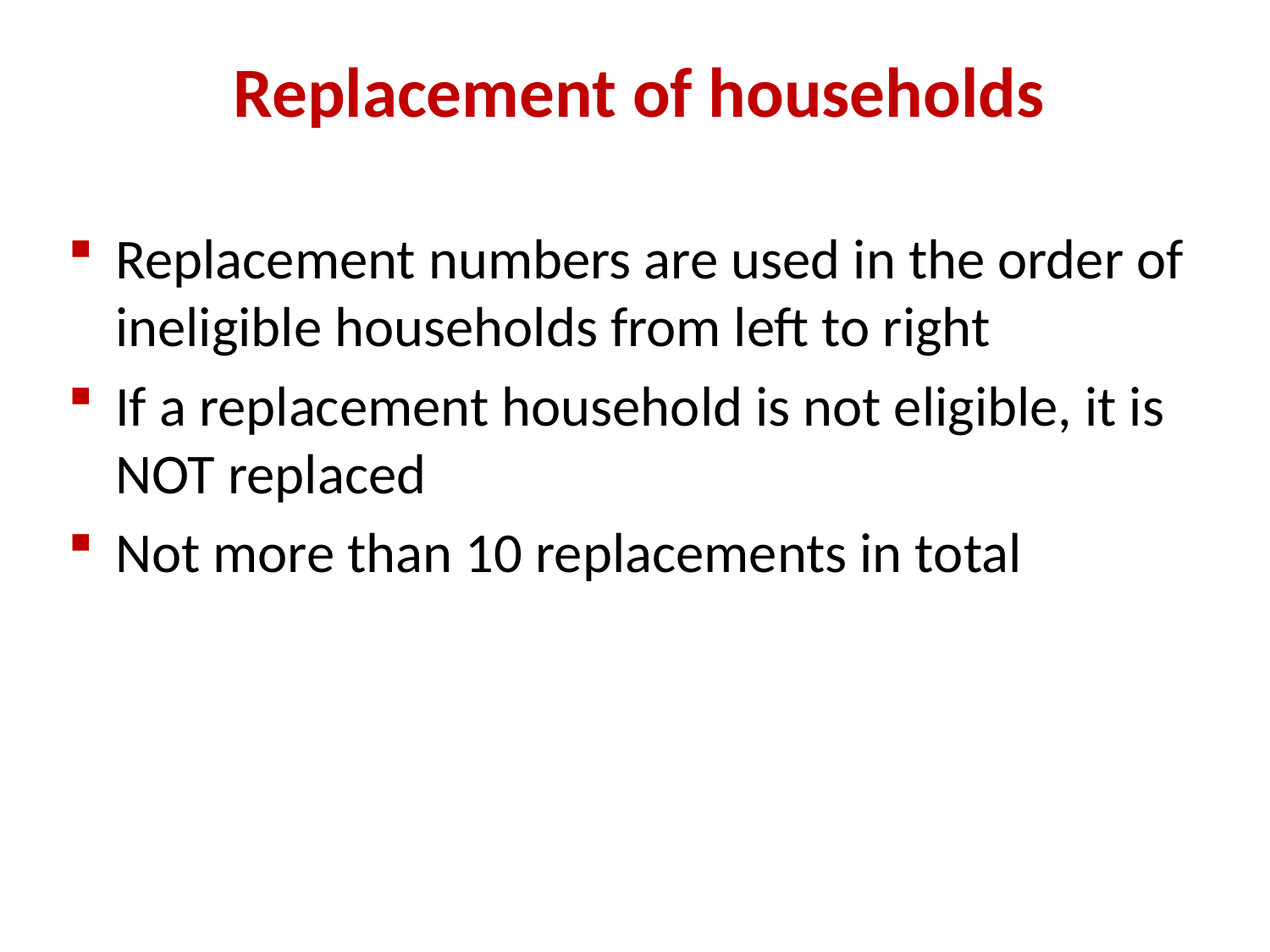

Replacement of households
Replacement numbers are used in the order of ineligible households from left to right
If a replacement household is not eligible, it is NOT replaced
Not more than 10 replacements in total